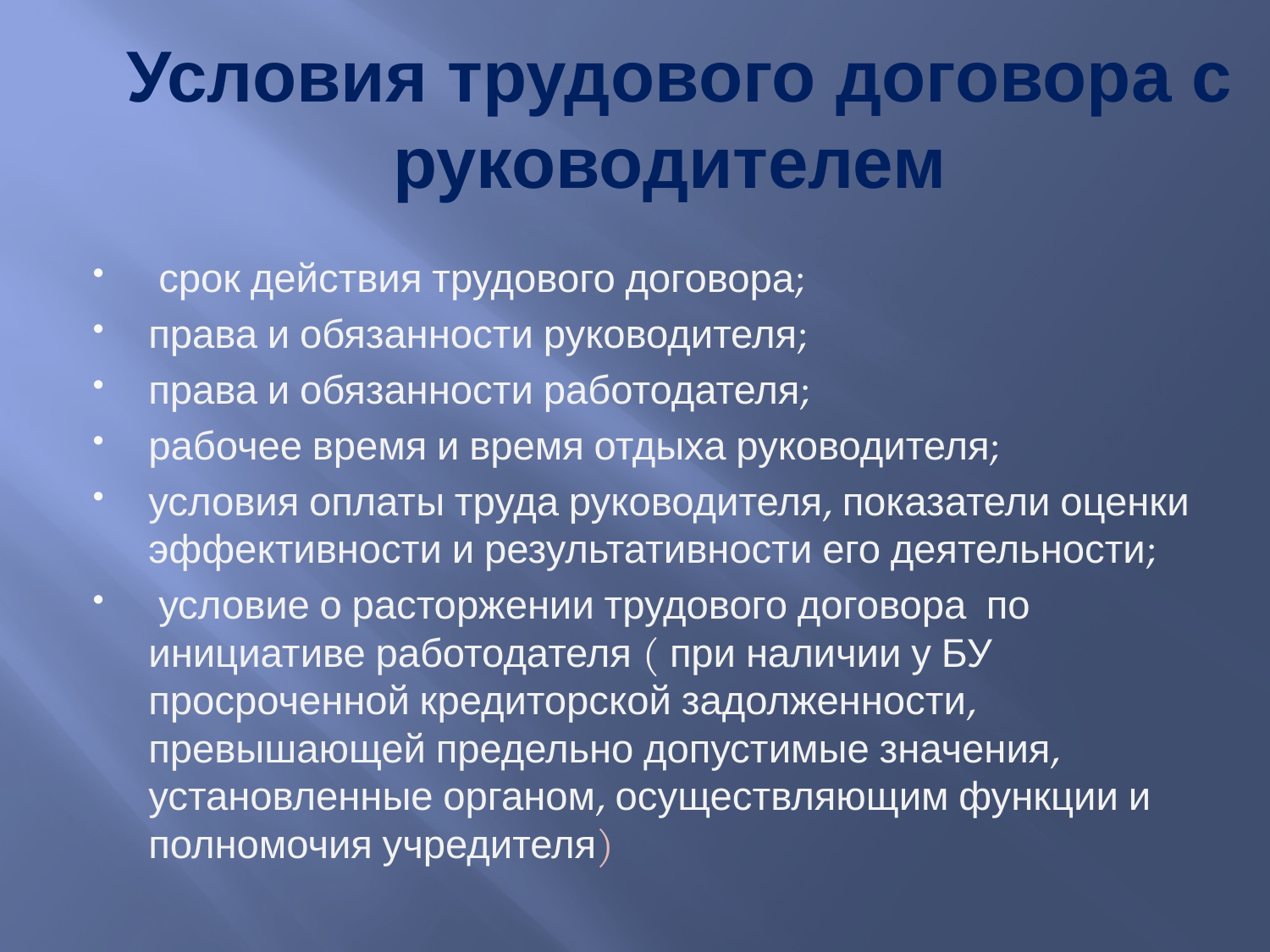

# Условия трудового договора с руководителем
 срок действия трудового договора;
права и обязанности руководителя;
права и обязанности работодателя;
рабочее время и время отдыха руководителя;
условия оплаты труда руководителя, показатели оценки эффективности и результативности его деятельности;
 условие о расторжении трудового договора  по инициативе работодателя ( при наличии у БУ просроченной кредиторской задолженности, превышающей предельно допустимые значения, установленные органом, осуществляющим функции и полномочия учредителя)